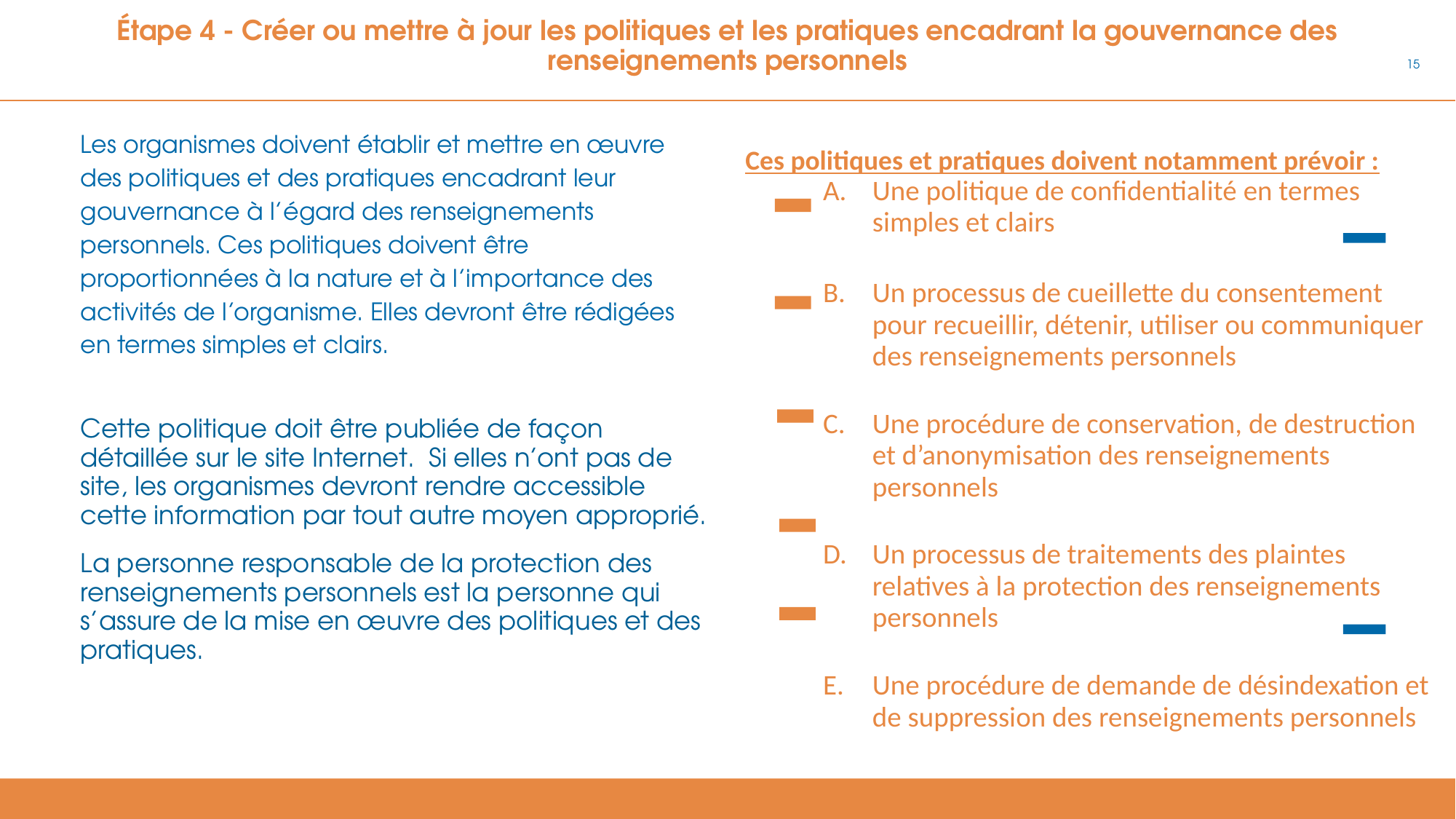

# Étape 4 - Créer ou mettre à jour les politiques et les pratiques encadrant la gouvernance des renseignements personnels
15
Ces politiques et pratiques doivent notamment prévoir :
Les organismes doivent établir et mettre en œuvre des politiques et des pratiques encadrant leur gouvernance à l’égard des renseignements personnels. Ces politiques doivent être proportionnées à la nature et à l’importance des activités de l’organisme. Elles devront être rédigées en termes simples et clairs.
Une politique de confidentialité en termes simples et clairs

Un processus de cueillette du consentement pour recueillir, détenir, utiliser ou communiquer des renseignements personnels

Une procédure de conservation, de destruction et d’anonymisation des renseignements personnels

Un processus de traitements des plaintes relatives à la protection des renseignements personnels

Une procédure de demande de désindexation et de suppression des renseignements personnels

Cette politique doit être publiée de façon détaillée sur le site Internet.  Si elles n’ont pas de site, les organismes devront rendre accessible cette information par tout autre moyen approprié.
La personne responsable de la protection des renseignements personnels est la personne qui s’assure de la mise en œuvre des politiques et des pratiques.